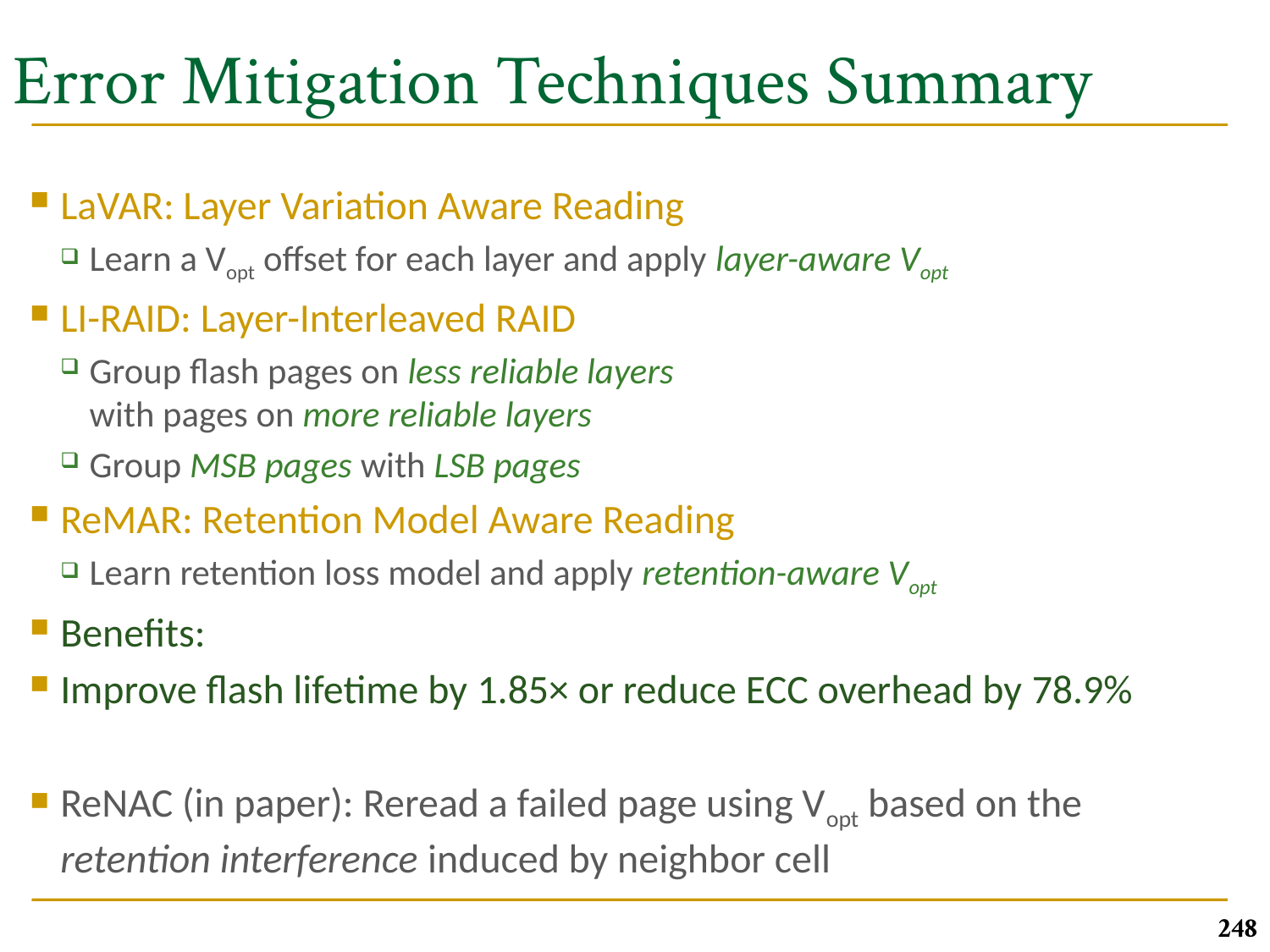

# Error Mitigation Techniques Summary
LaVAR: Layer Variation Aware Reading
Learn a Vopt offset for each layer and apply layer-aware Vopt
LI-RAID: Layer-Interleaved RAID
Group flash pages on less reliable layers
with pages on more reliable layers
Group MSB pages with LSB pages
ReMAR: Retention Model Aware Reading
Learn retention loss model and apply retention-aware Vopt
Benefits:
Improve flash lifetime by 1.85× or reduce ECC overhead by 78.9%

ReNAC (in paper): Reread a failed page using Vopt based on the
retention interference induced by neighbor cell
248